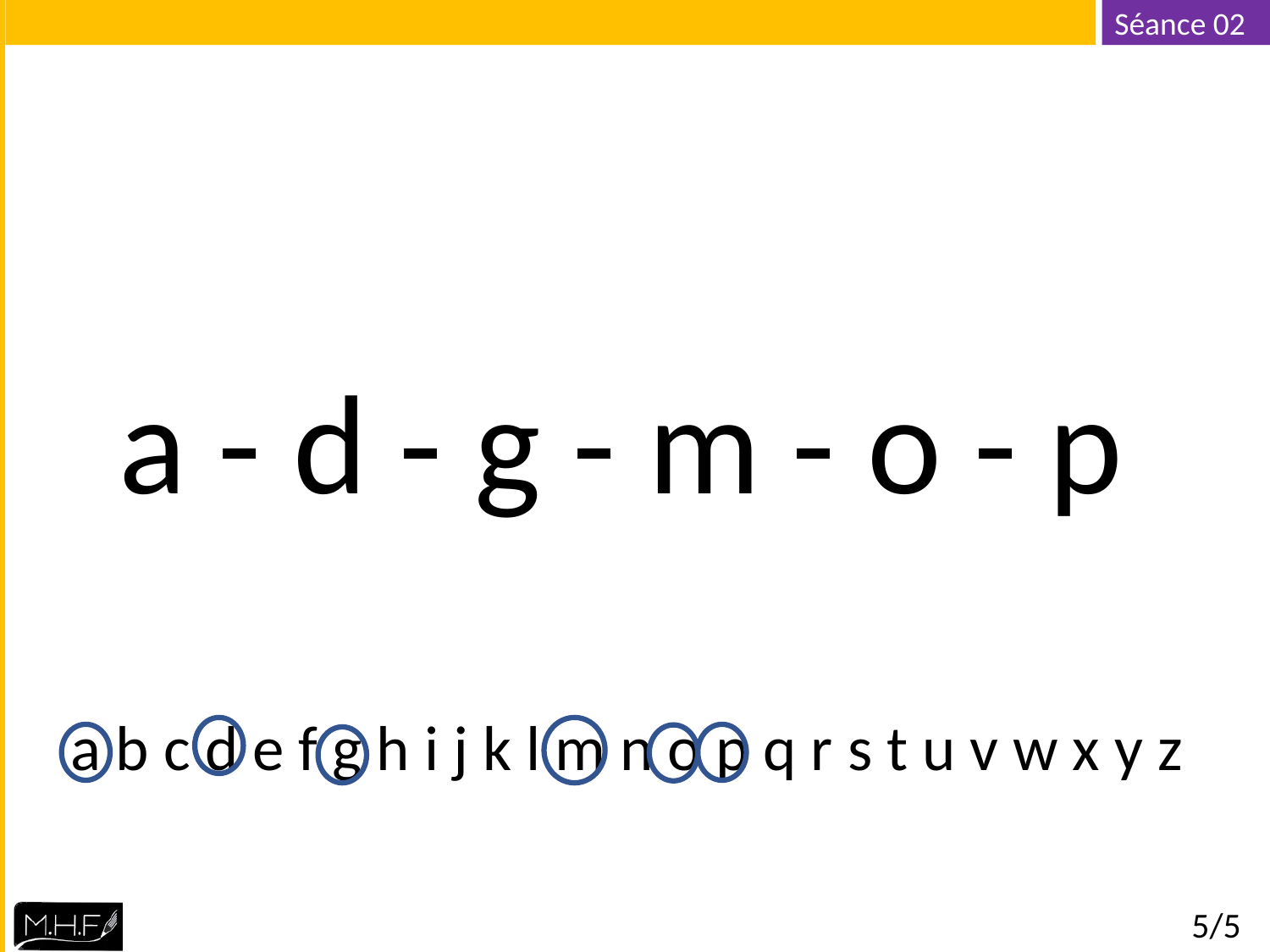

a - d - g - m - o - p
a b c d e f g h i j k l m n o p q r s t u v w x y z

5/5